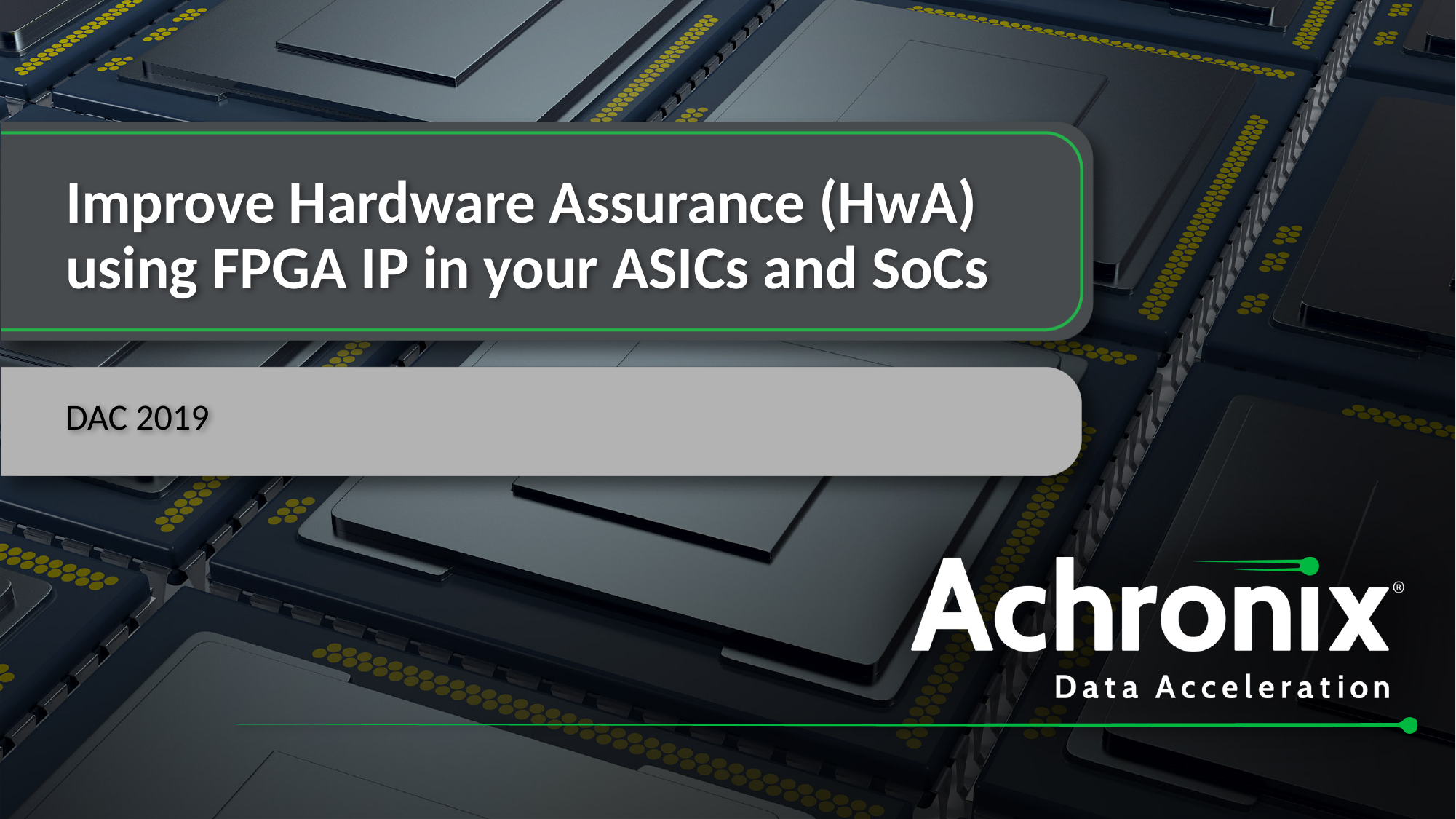

# Improve Hardware Assurance (HwA) using FPGA IP in your ASICs and SoCs
DAC 2019